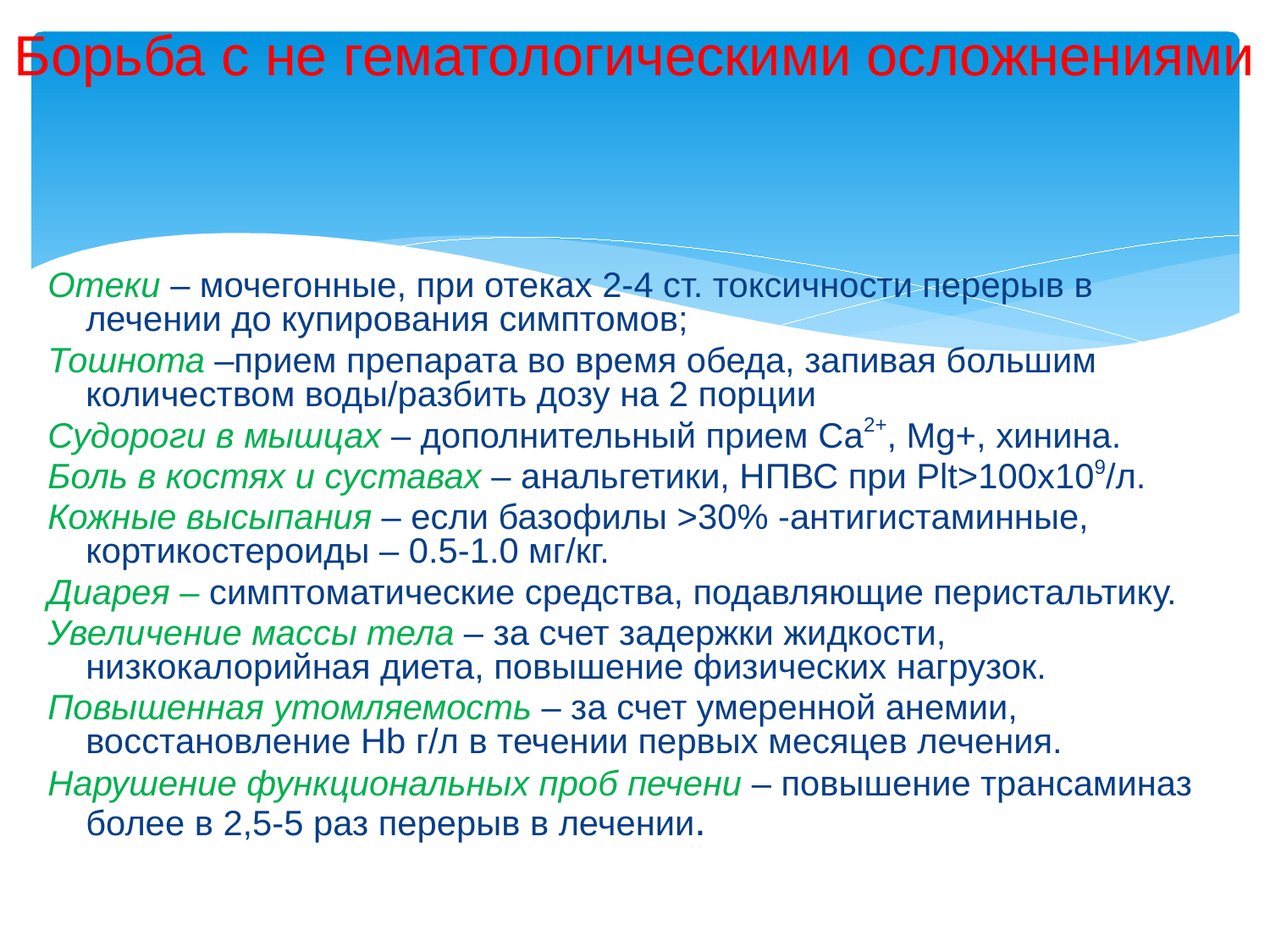

# Борьба с не гематологическими осложнениями
Отеки – мочегонные, при отеках 2-4 ст. токсичности перерыв в лечении до купирования симптомов;
Тошнота –прием препарата во время обеда, запивая большим количеством воды/разбить дозу на 2 порции
Судороги в мышцах – дополнительный прием Ca2+, Mg+, хинина.
Боль в костях и суставах – анальгетики, НПВС при Plt>100x109/л.
Кожные высыпания – если базофилы >30% -антигистаминные, кортикостероиды – 0.5-1.0 мг/кг.
Диарея – симптоматические средства, подавляющие перистальтику.
Увеличение массы тела – за счет задержки жидкости, низкокалорийная диета, повышение физических нагрузок.
Повышенная утомляемость – за счет умеренной анемии, восстановление Hb г/л в течении первых месяцев лечения.
Нарушение функциональных проб печени – повышение трансаминаз более в 2,5-5 раз перерыв в лечении.